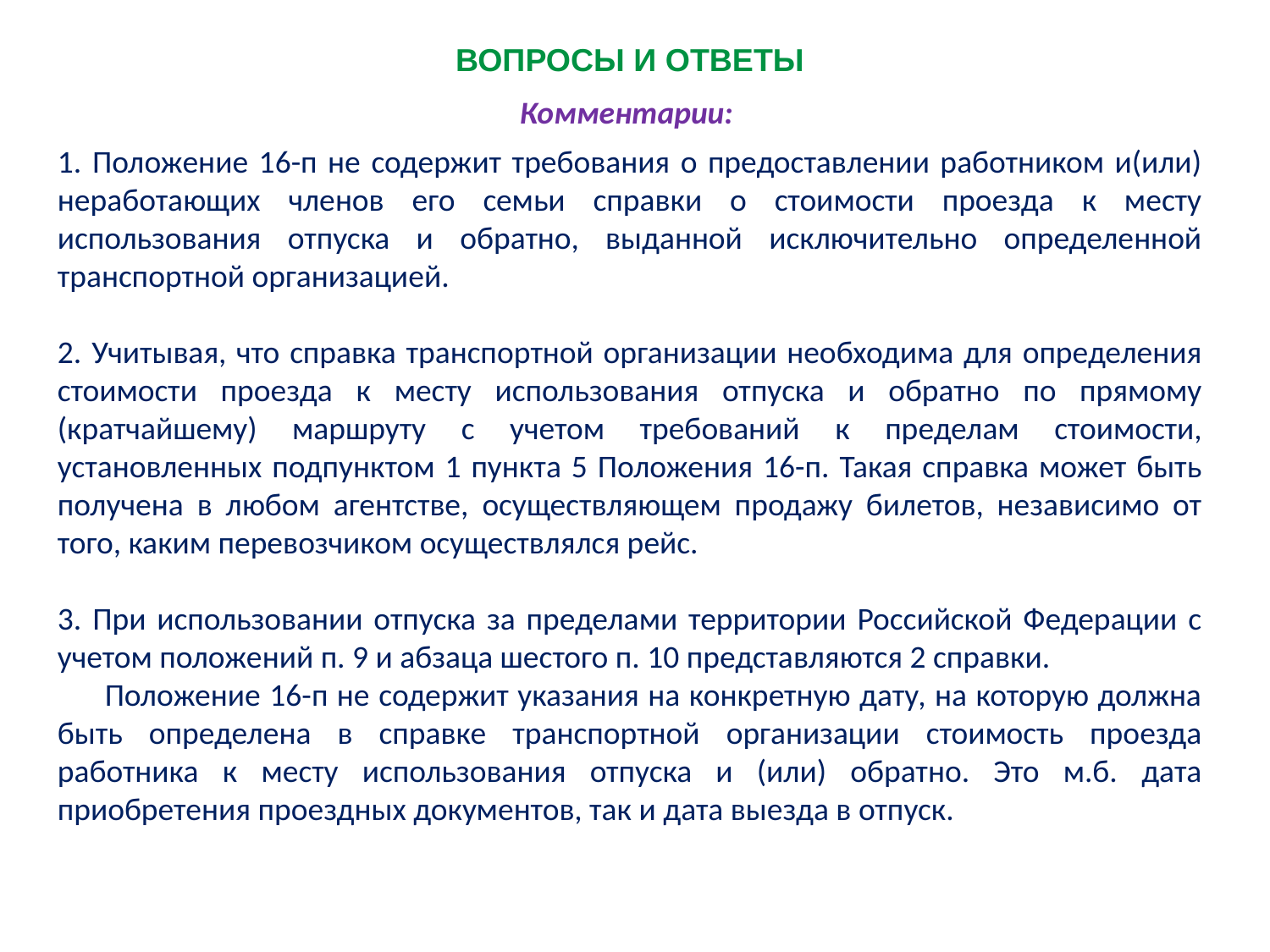

Вопросы и Ответы
Комментарии:
1. Положение 16-п не содержит требования о предоставлении работником и(или) неработающих членов его семьи справки о стоимости проезда к месту использования отпуска и обратно, выданной исключительно определенной транспортной организацией.

2. Учитывая, что справка транспортной организации необходима для определения стоимости проезда к месту использования отпуска и обратно по прямому (кратчайшему) маршруту с учетом требований к пределам стоимости, установленных подпунктом 1 пункта 5 Положения 16-п. Такая справка может быть получена в любом агентстве, осуществляющем продажу билетов, независимо от того, каким перевозчиком осуществлялся рейс.

3. При использовании отпуска за пределами территории Российской Федерации с учетом положений п. 9 и абзаца шестого п. 10 представляются 2 справки.
	Положение 16-п не содержит указания на конкретную дату, на которую должна быть определена в справке транспортной организации стоимость проезда работника к месту использования отпуска и (или) обратно. Это м.б. дата приобретения проездных документов, так и дата выезда в отпуск.